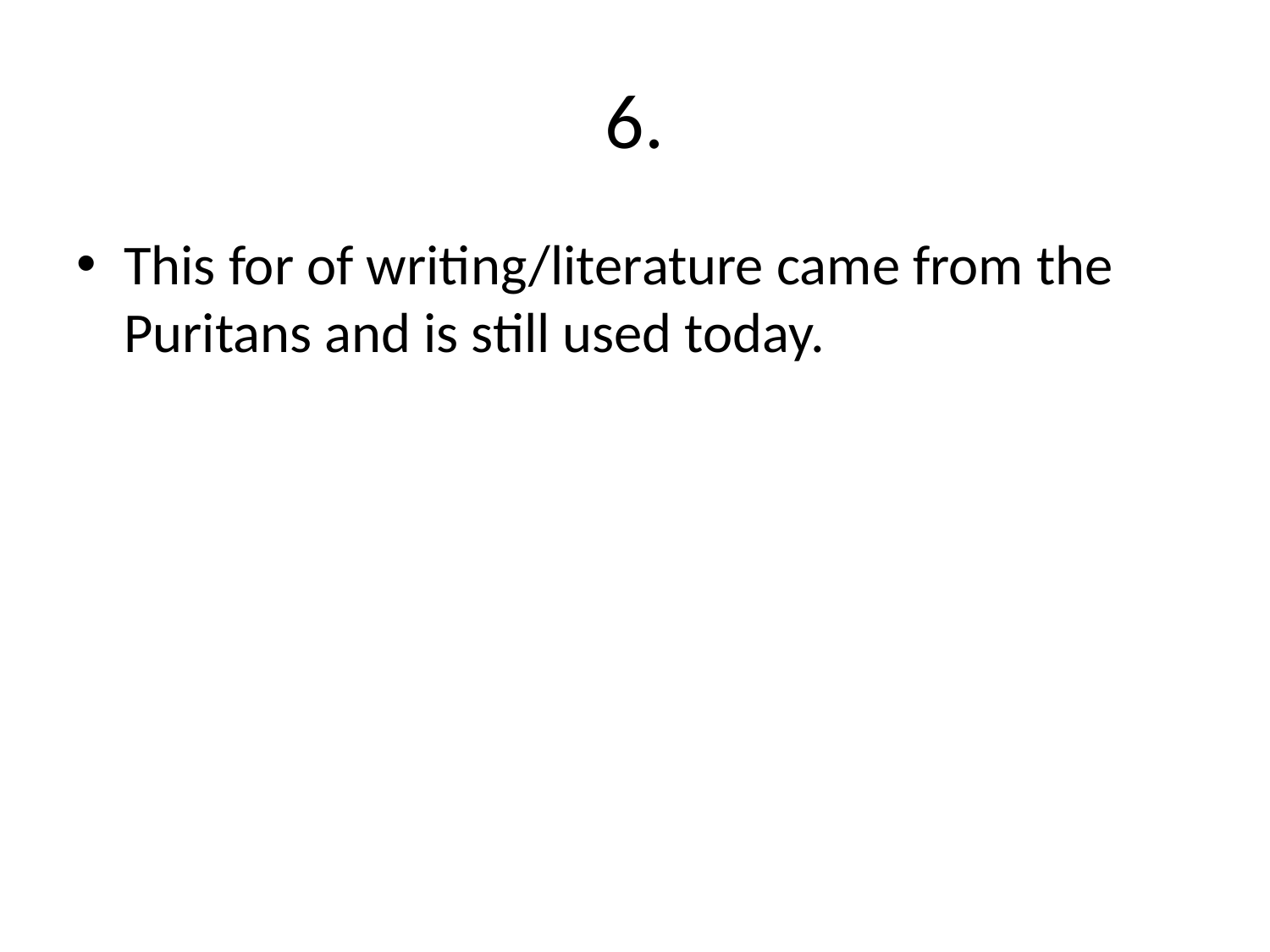

# 6.
This for of writing/literature came from the Puritans and is still used today.